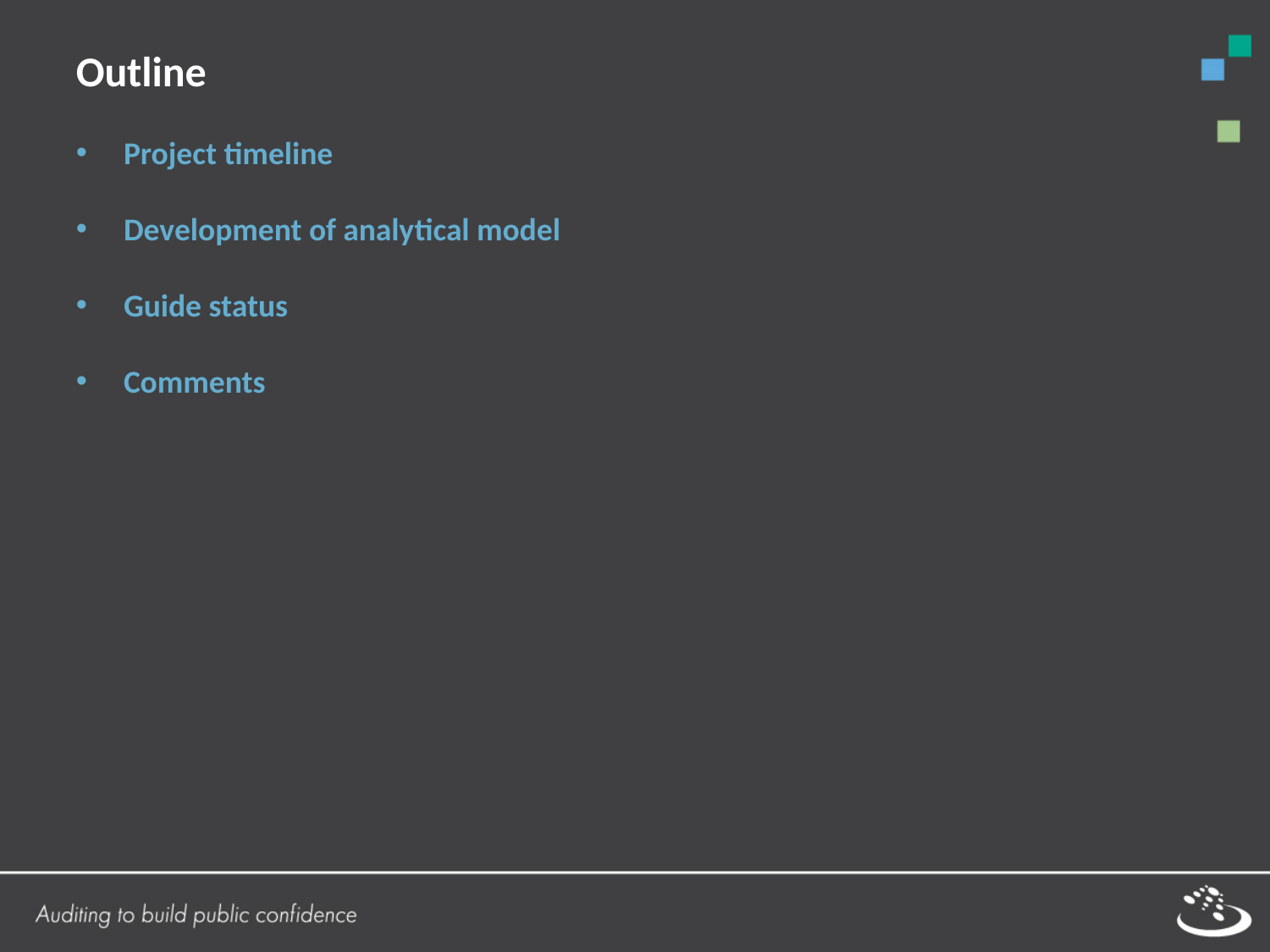

# Outline
Project timeline
Development of analytical model
Guide status
Comments